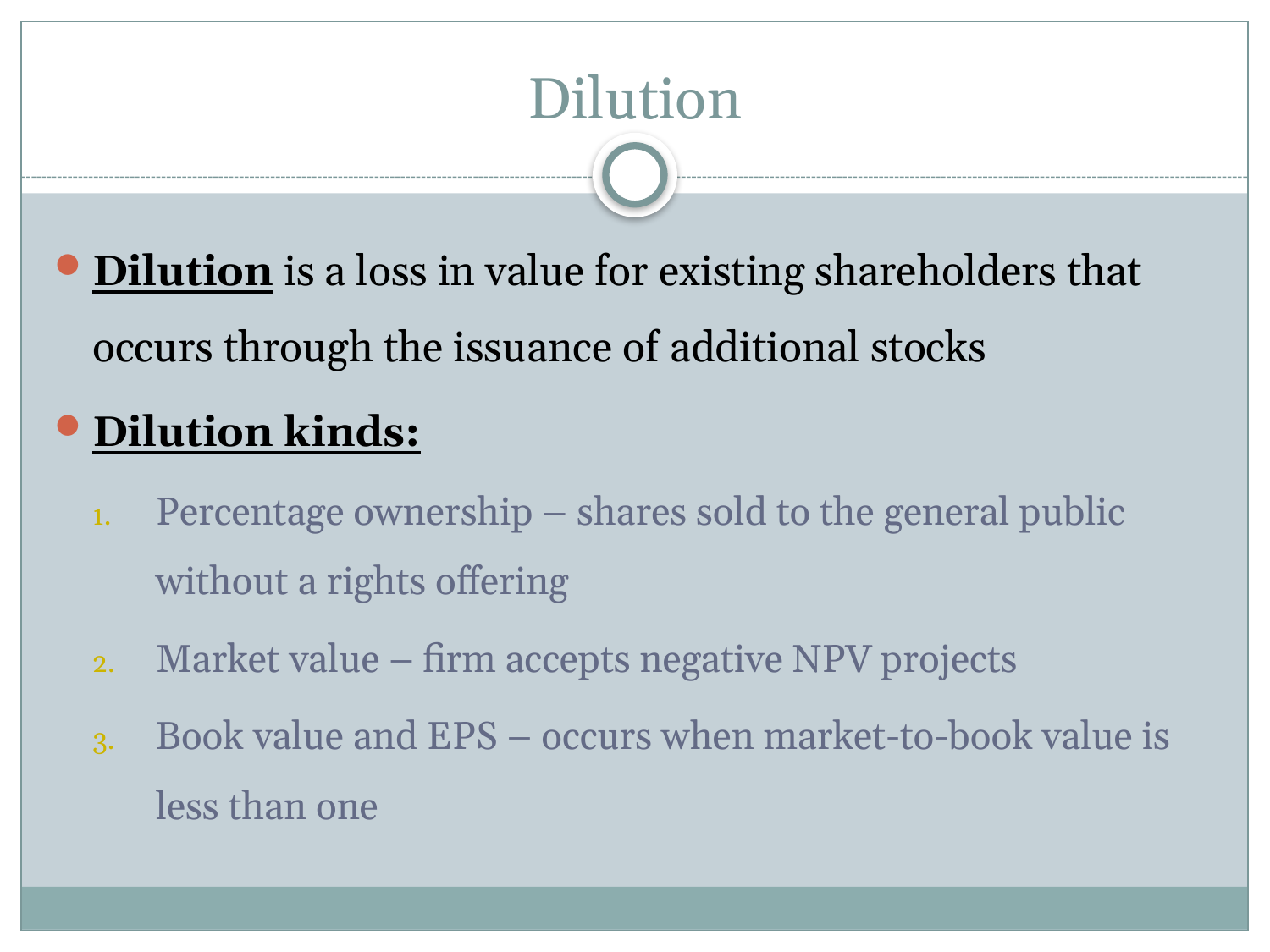

# Dilution
Dilution is a loss in value for existing shareholders that occurs through the issuance of additional stocks
Dilution kinds:
Percentage ownership – shares sold to the general public without a rights offering
Market value – firm accepts negative NPV projects
Book value and EPS – occurs when market-to-book value is less than one